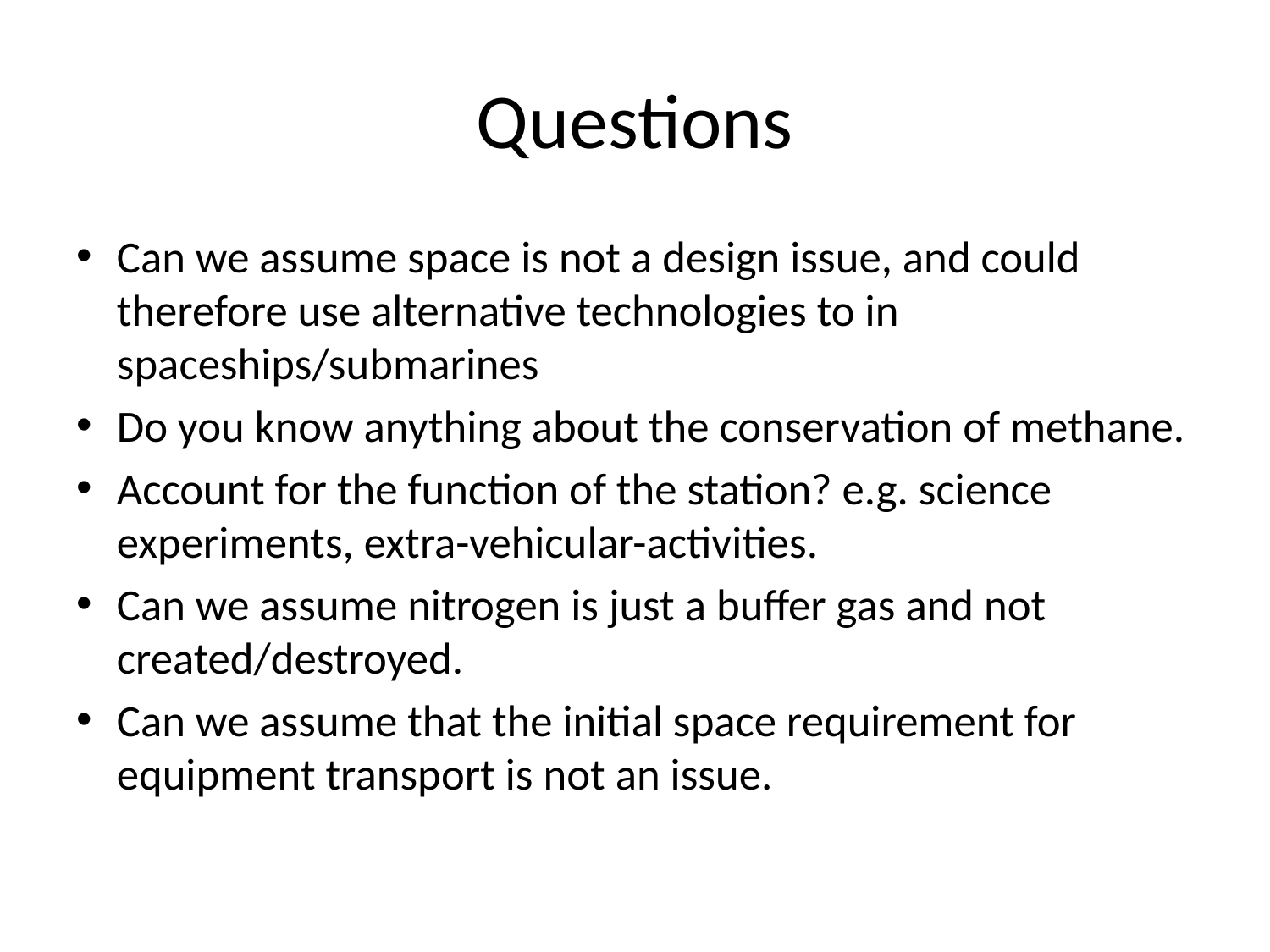

# Questions
Can we assume space is not a design issue, and could therefore use alternative technologies to in spaceships/submarines
Do you know anything about the conservation of methane.
Account for the function of the station? e.g. science experiments, extra-vehicular-activities.
Can we assume nitrogen is just a buffer gas and not created/destroyed.
Can we assume that the initial space requirement for equipment transport is not an issue.